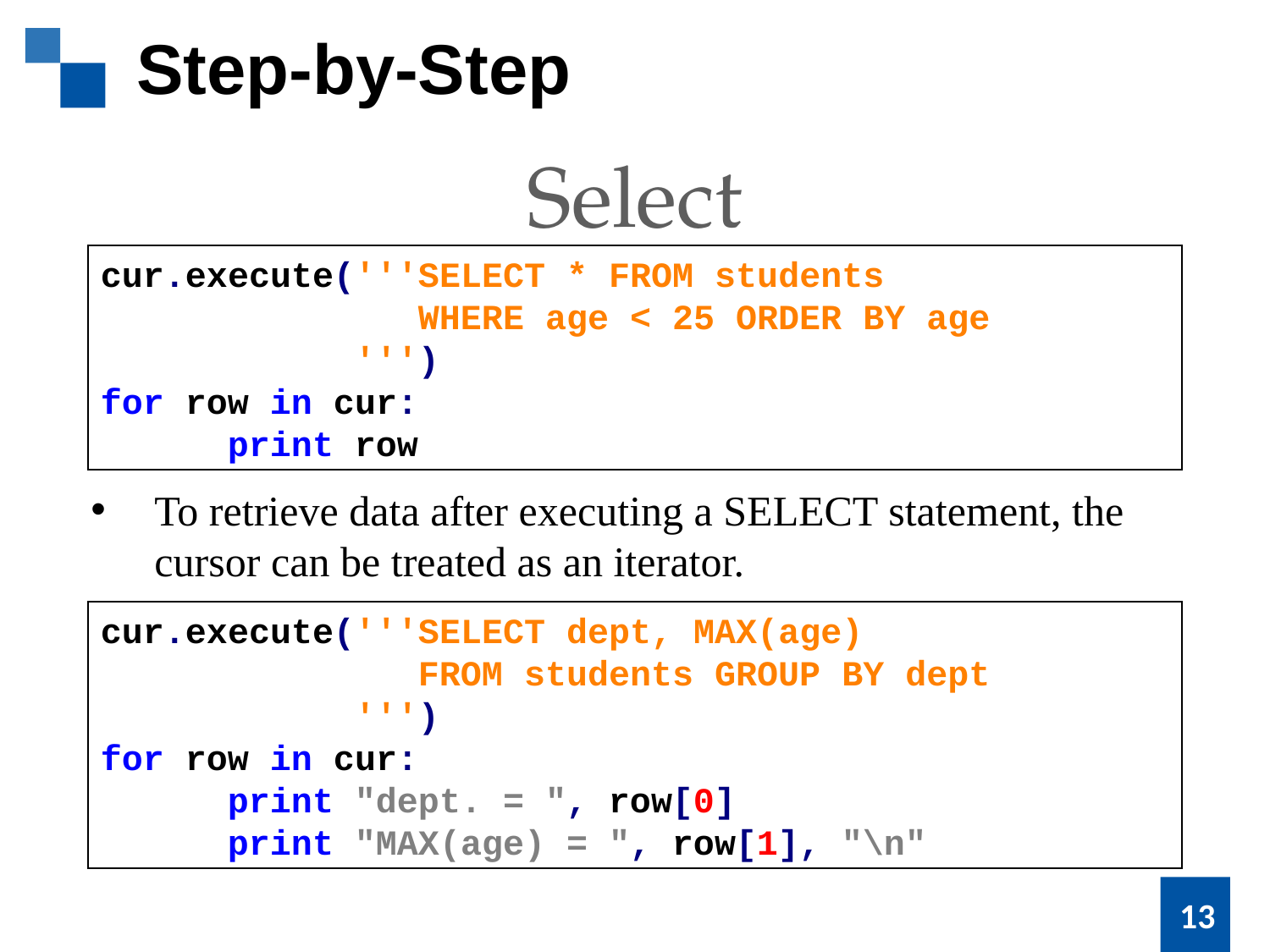

Step-by-Step
Select
cur.execute('''SELECT * FROM students
		   WHERE age < 25 ORDER BY age
		''')
for row in cur:
	print row
To retrieve data after executing a SELECT statement, the cursor can be treated as an iterator.
cur.execute('''SELECT dept, MAX(age)
		   FROM students GROUP BY dept
		''')
for row in cur:
	print "dept. = ", row[0]
	print "MAX(age) = ", row[1], "\n"
13